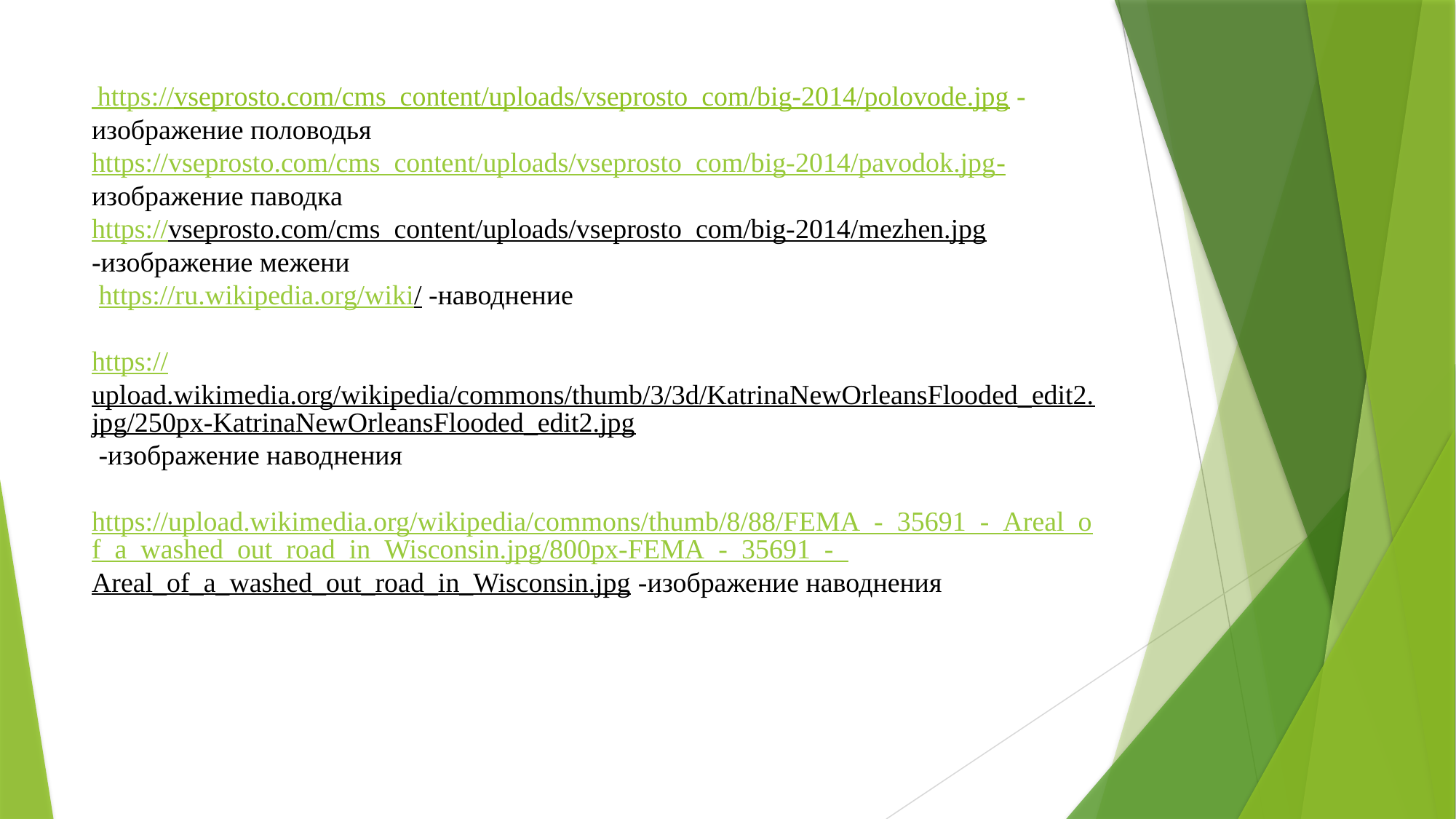

# https://vseprosto.com/cms_content/uploads/vseprosto_com/big-2014/polovode.jpg - изображение половодья https://vseprosto.com/cms_content/uploads/vseprosto_com/big-2014/pavodok.jpg- изображение паводка https://vseprosto.com/cms_content/uploads/vseprosto_com/big-2014/mezhen.jpg -изображение межени https://ru.wikipedia.org/wiki/ -наводнение https://upload.wikimedia.org/wikipedia/commons/thumb/3/3d/KatrinaNewOrleansFlooded_edit2.jpg/250px-KatrinaNewOrleansFlooded_edit2.jpg -изображение наводнения https://upload.wikimedia.org/wikipedia/commons/thumb/8/88/FEMA_-_35691_-_Areal_of_a_washed_out_road_in_Wisconsin.jpg/800px-FEMA_-_35691_-_Areal_of_a_washed_out_road_in_Wisconsin.jpg -изображение наводнения